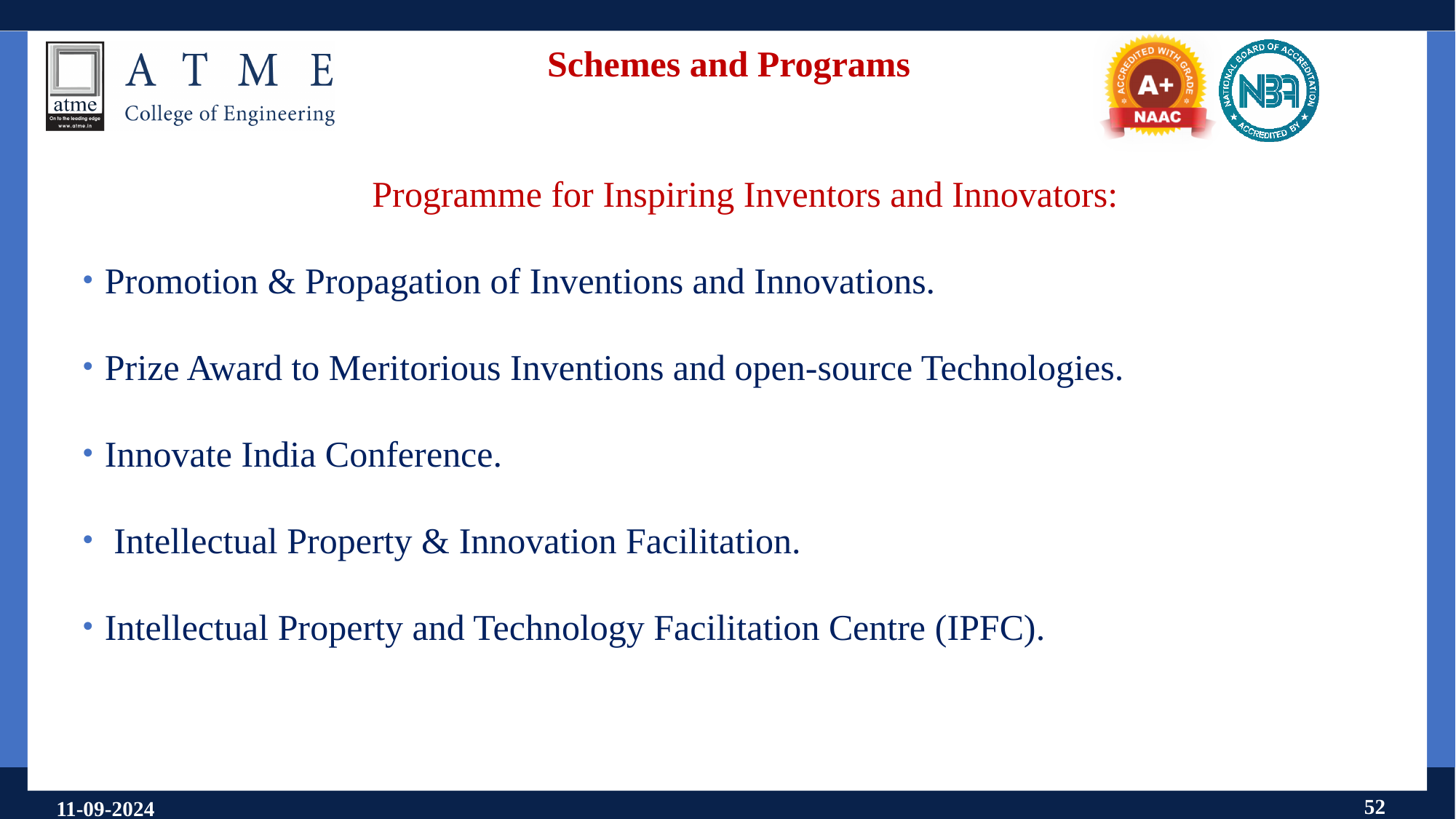

# Schemes and Programs
Programme for Inspiring Inventors and Innovators:
Promotion & Propagation of Inventions and Innovations.
Prize Award to Meritorious Inventions and open-source Technologies.
Innovate India Conference.
 Intellectual Property & Innovation Facilitation.
Intellectual Property and Technology Facilitation Centre (IPFC).
52
11-09-2024